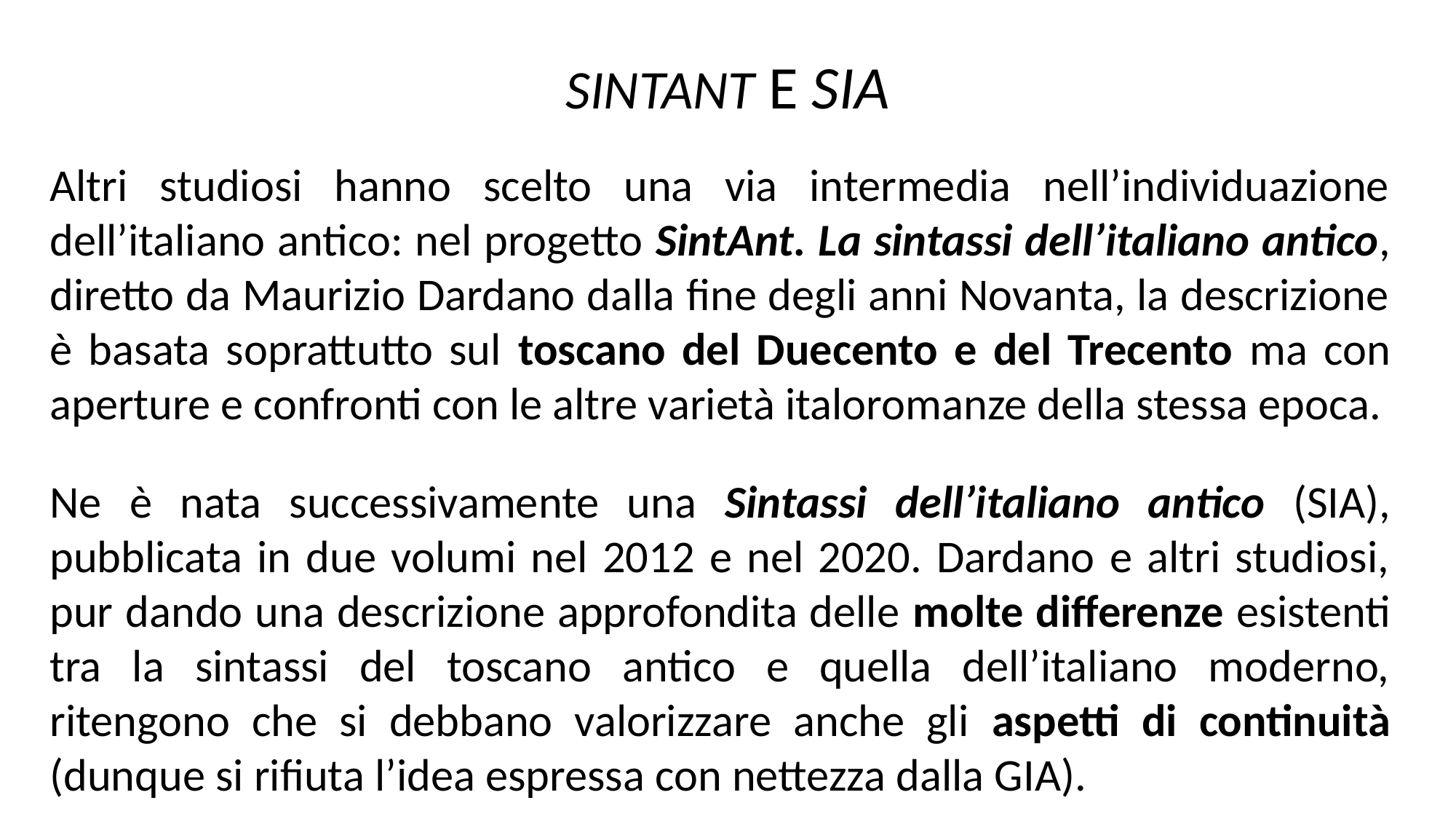

SINTANT E SIA
Altri studiosi hanno scelto una via intermedia nell’individuazione dell’italiano antico: nel progetto SintAnt. La sintassi dell’italiano antico, diretto da Maurizio Dardano dalla fine degli anni Novanta, la descrizione è basata soprattutto sul toscano del Duecento e del Trecento ma con aperture e confronti con le altre varietà italoromanze della stessa epoca.

Ne è nata successivamente una Sintassi dell’italiano antico (SIA), pubblicata in due volumi nel 2012 e nel 2020. Dardano e altri studiosi, pur dando una descrizione approfondita delle molte differenze esistenti tra la sintassi del toscano antico e quella dell’italiano moderno, ritengono che si debbano valorizzare anche gli aspetti di continuità (dunque si rifiuta l’idea espressa con nettezza dalla GIA).